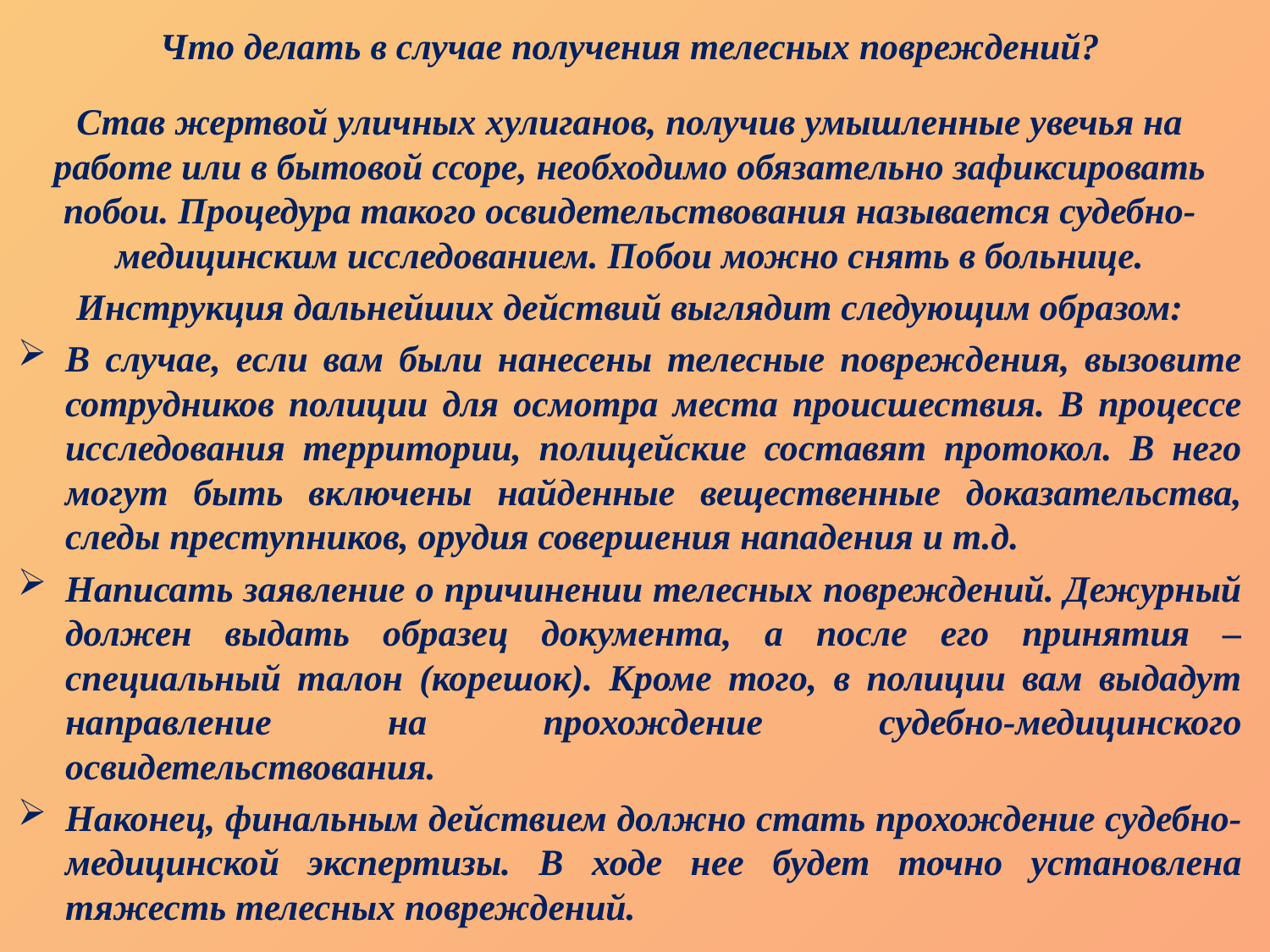

Что делать в случае получения телесных повреждений?
Став жертвой уличных хулиганов, получив умышленные увечья на работе или в бытовой ссоре, необходимо обязательно зафиксировать побои. Процедура такого освидетельствования называется судебно-медицинским исследованием. Побои можно снять в больнице.
Инструкция дальнейших действий выглядит следующим образом:
В случае, если вам были нанесены телесные повреждения, вызовите сотрудников полиции для осмотра места происшествия. В процессе исследования территории, полицейские составят протокол. В него могут быть включены найденные вещественные доказательства, следы преступников, орудия совершения нападения и т.д.
Написать заявление о причинении телесных повреждений. Дежурный должен выдать образец документа, а после его принятия – специальный талон (корешок). Кроме того, в полиции вам выдадут направление на прохождение судебно-медицинского освидетельствования.
Наконец, финальным действием должно стать прохождение судебно-медицинской экспертизы. В ходе нее будет точно установлена тяжесть телесных повреждений.